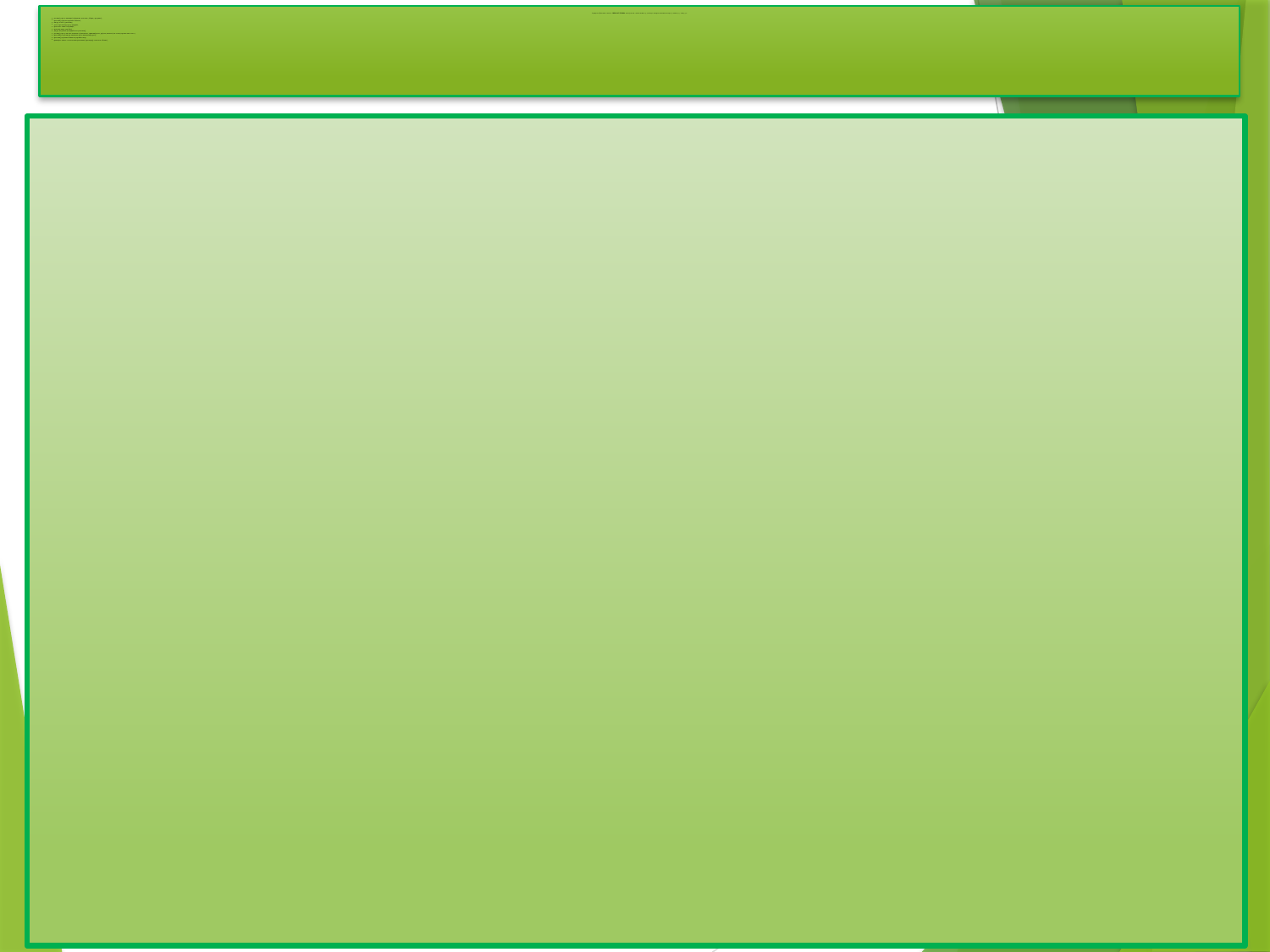

Задацима објективног типа из СРПСКОГ ЈЕЗИКА настојали смо сазнати колико су ученици остварили очекиване исходе тј. колико су у стању да:
разликују врсте именица (заједничке, властите, збирне, градивне),
препознају ријечи супротног значења,
изведу глагол од именице,
уоче и препознају врсту придјева,
проналазе личне замјенице,
правилно пишу дати број,
утврде погрешно употријебљен сугласник ј,
разликују врсту писаног казивања (описивање, приповиједање, дијалог, монолог) на основу прочитаног текста,
препознају и разликују књижевно дјело и књижевну врсту,
препознају правилно написан управни говор,
примијене знања о глаголским временима (претварају глаголске облике),

11